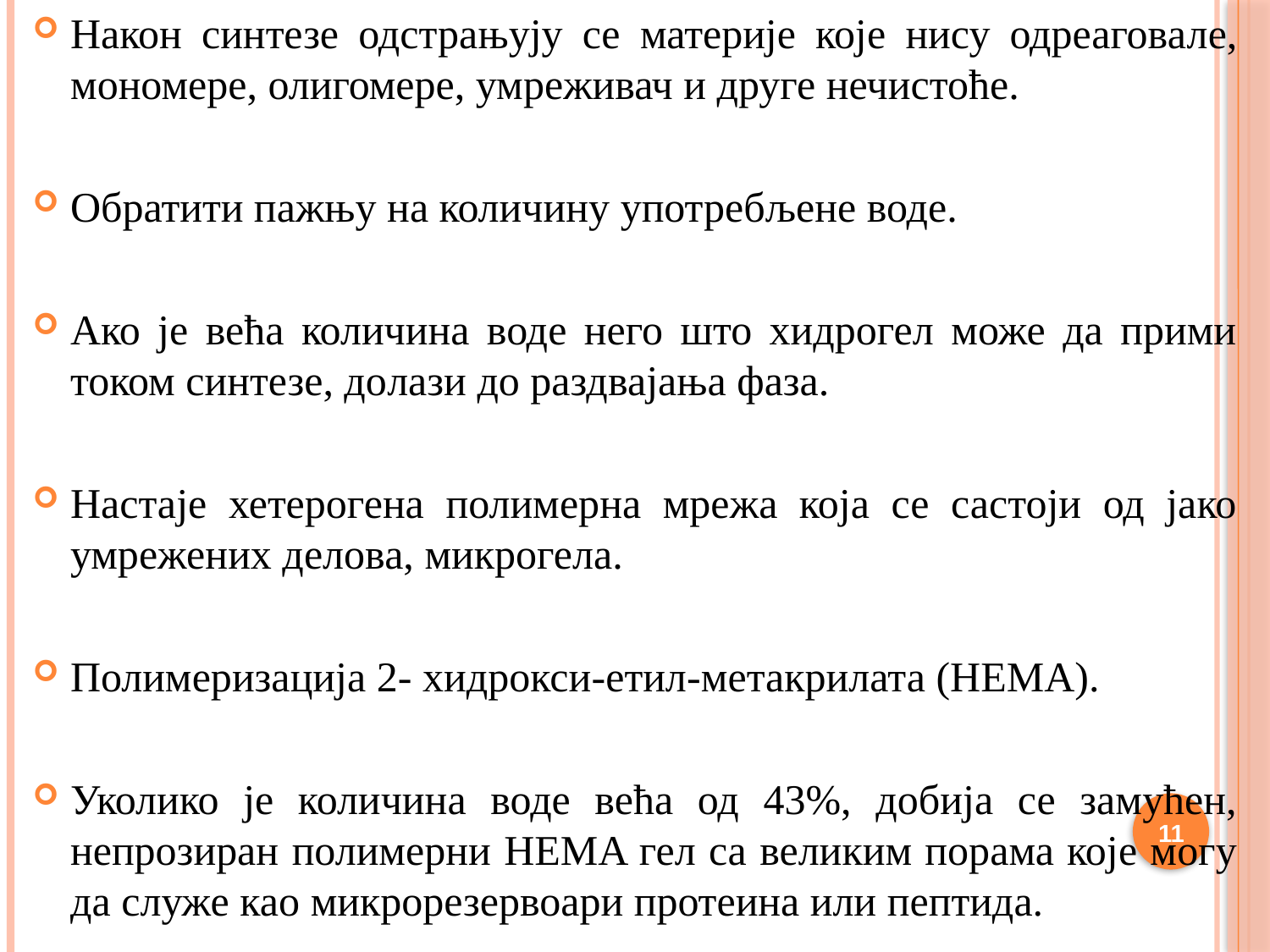

Након синтезе одстрањују се материје које нису одреаговале, мономере, олигомере, умреживач и друге нечистоће.

Обратити пажњу на количину употребљене воде.

Ако је већа количина воде него што хидрогел може да прими током синтезе, долази до раздвајања фаза.

Настаје хетерогена полимерна мрежа која се састоји од јако умрежених делова, микрогела.

Полимеризација 2- хидрокси-етил-метакрилата (HEMA).

Уколико је количина воде већа од 43%, добија се замућен, непрозиран полимерни HEMA гел са великим порама које могу да служе као микрорезервоари протеина или пептида.
11